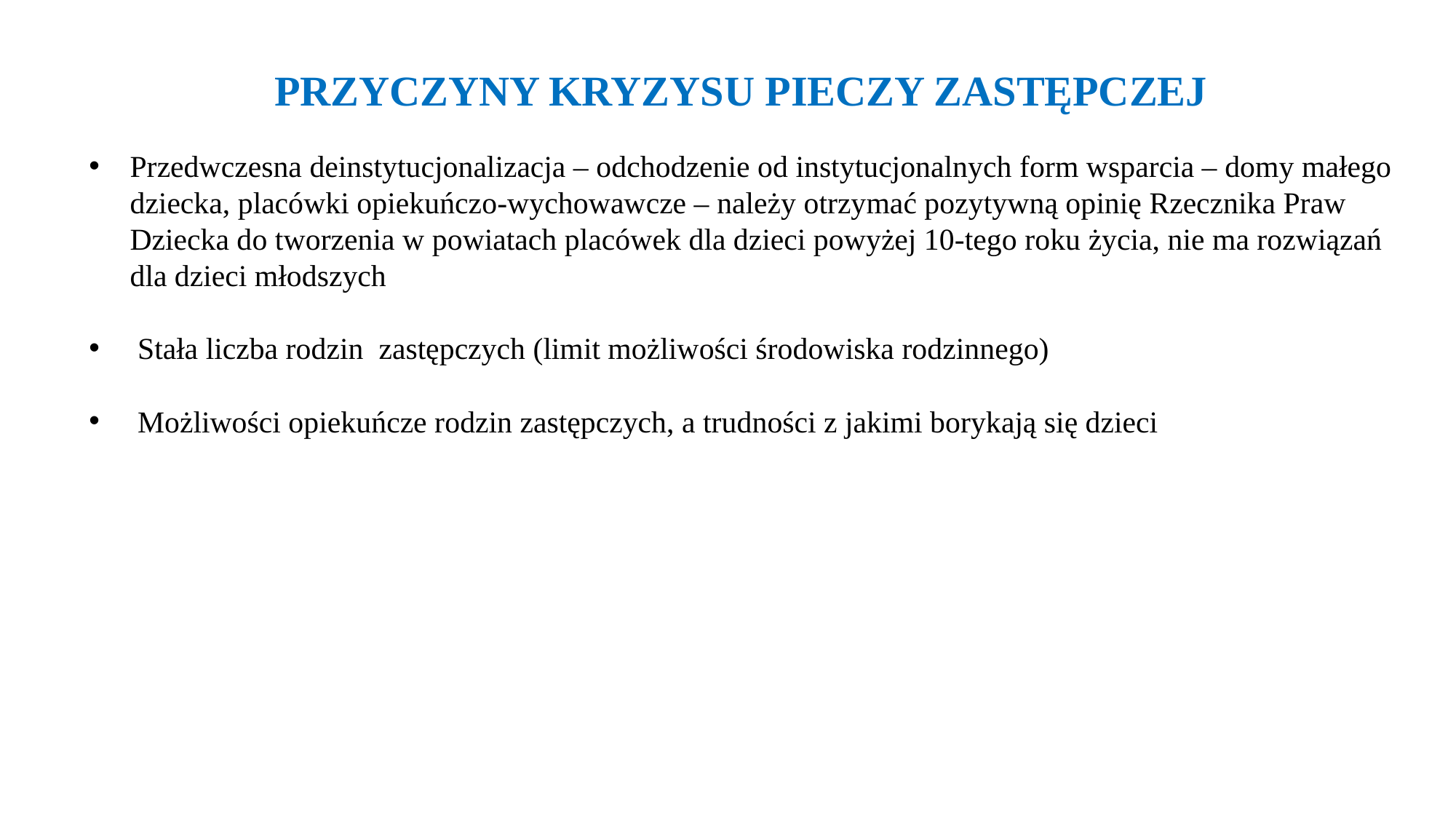

PRZYCZYNY KRYZYSU PIECZY ZASTĘPCZEJ

Przedwczesna deinstytucjonalizacja – odchodzenie od instytucjonalnych form wsparcia – domy małego dziecka, placówki opiekuńczo-wychowawcze – należy otrzymać pozytywną opinię Rzecznika Praw Dziecka do tworzenia w powiatach placówek dla dzieci powyżej 10-tego roku życia, nie ma rozwiązań dla dzieci młodszych

 Stała liczba rodzin  zastępczych (limit możliwości środowiska rodzinnego)

 Możliwości opiekuńcze rodzin zastępczych, a trudności z jakimi borykają się dzieci